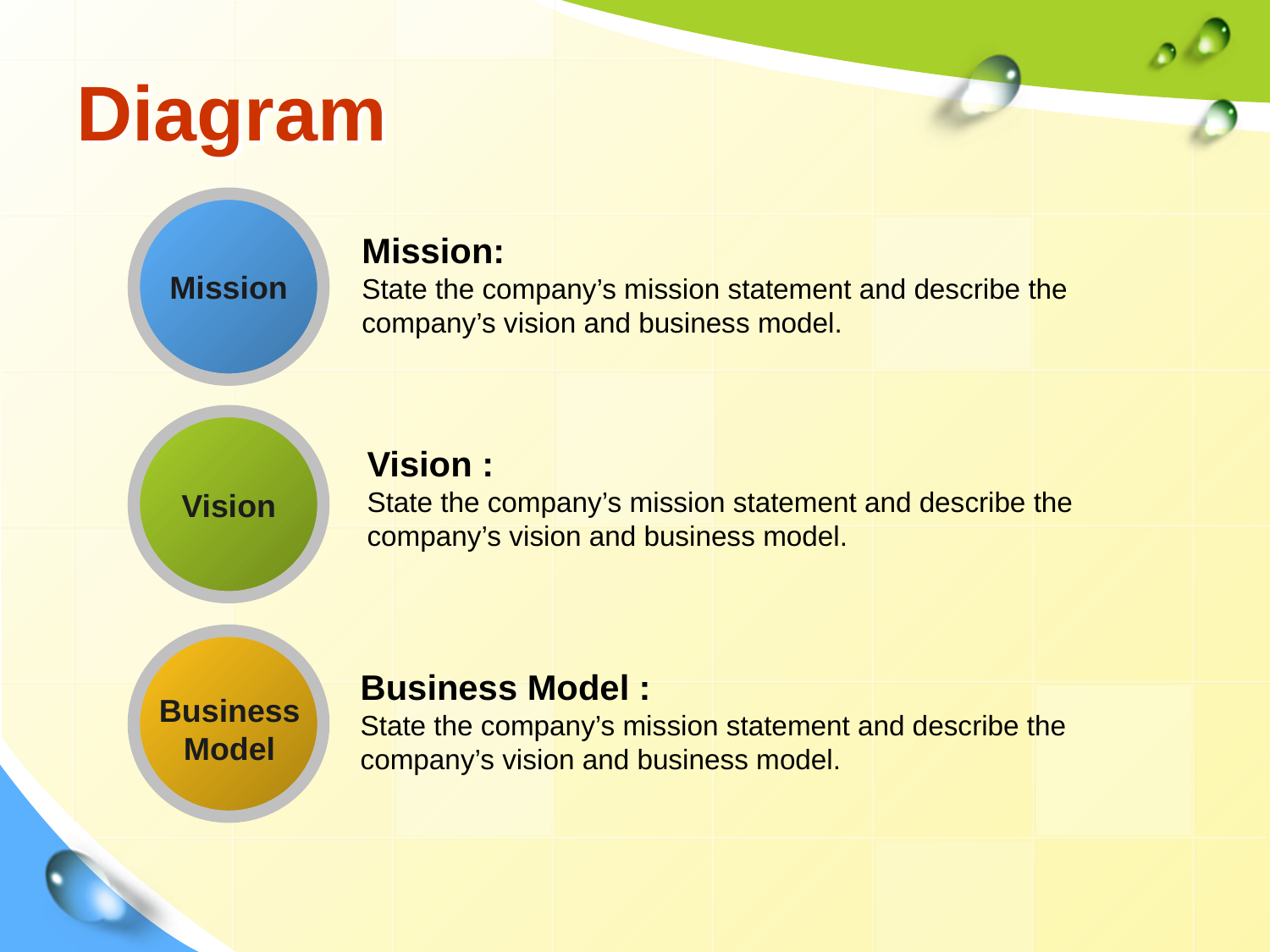

# Diagram

Mission:
State the company’s mission statement and describe the company’s vision and business model.
Mission

Vision :
State the company’s mission statement and describe the company’s vision and business model.
Vision

Business Model :
State the company’s mission statement and describe the company’s vision and business model.
Business Model